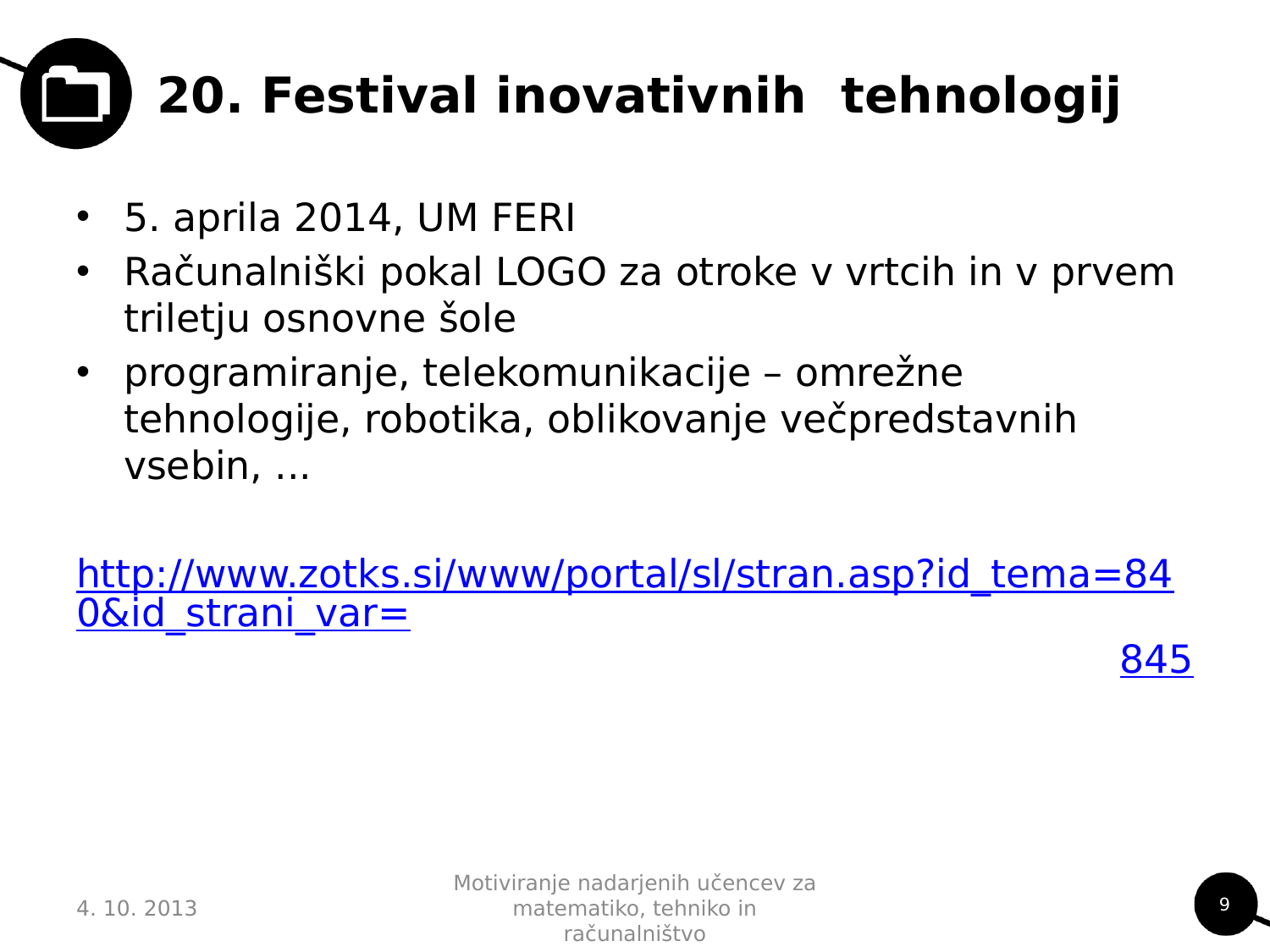

# 20. Festival inovativnih  tehnologij
5. aprila 2014, UM FERI
Računalniški pokal LOGO za otroke v vrtcih in v prvem triletju osnovne šole
programiranje, telekomunikacije – omrežne tehnologije, robotika, oblikovanje večpredstavnih vsebin, ...

http://www.zotks.si/www/portal/sl/stran.asp?id_tema=840&id_strani_var=845
9
4. 10. 2013
Motiviranje nadarjenih učencev za matematiko, tehniko in računalništvo